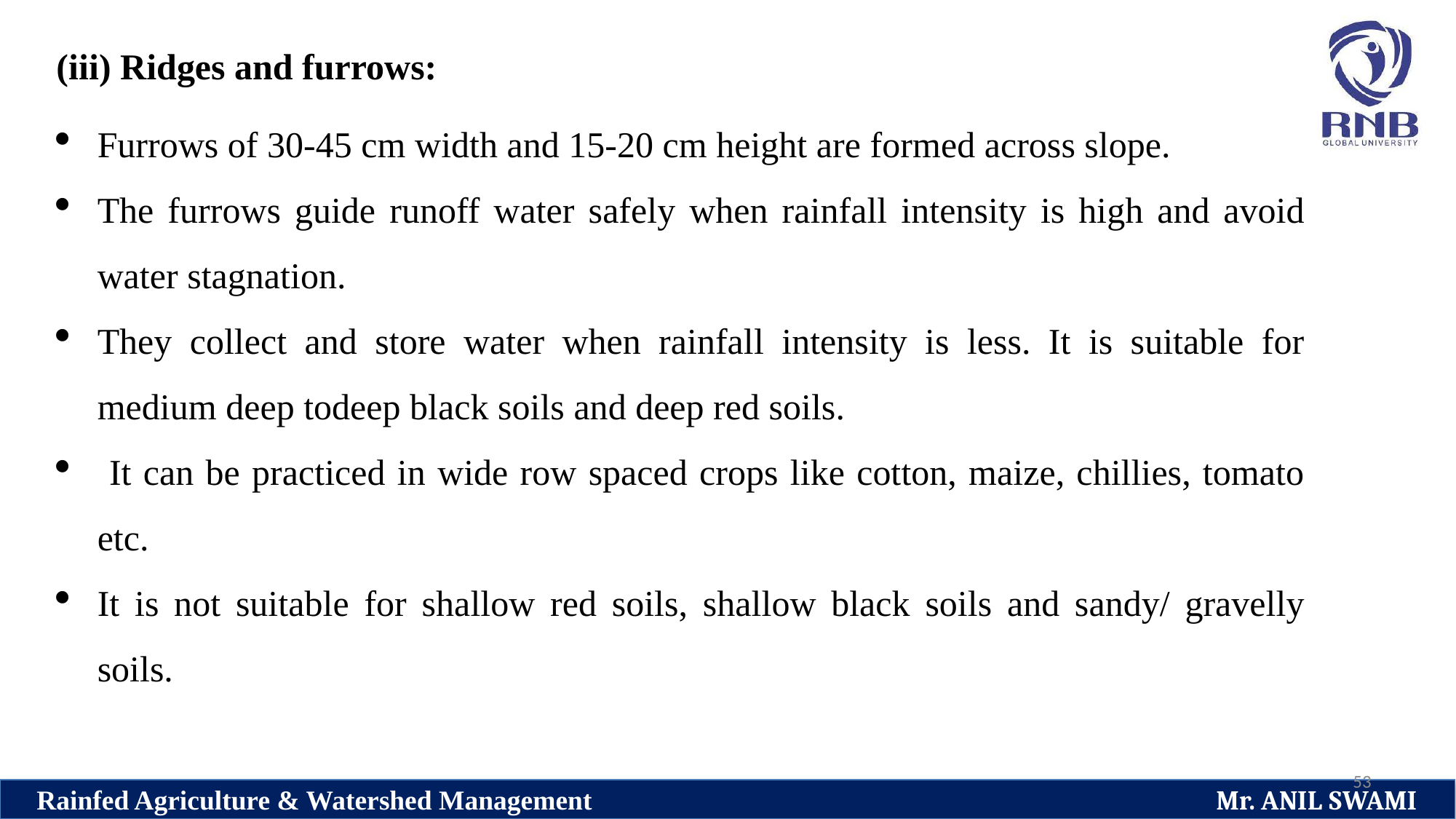

(iii) Ridges and furrows:
Furrows of 30-45 cm width and 15-20 cm height are formed across slope.
The furrows guide runoff water safely when rainfall intensity is high and avoid water stagnation.
They collect and store water when rainfall intensity is less. It is suitable for medium deep todeep black soils and deep red soils.
 It can be practiced in wide row spaced crops like cotton, maize, chillies, tomato etc.
It is not suitable for shallow red soils, shallow black soils and sandy/ gravelly soils.
53